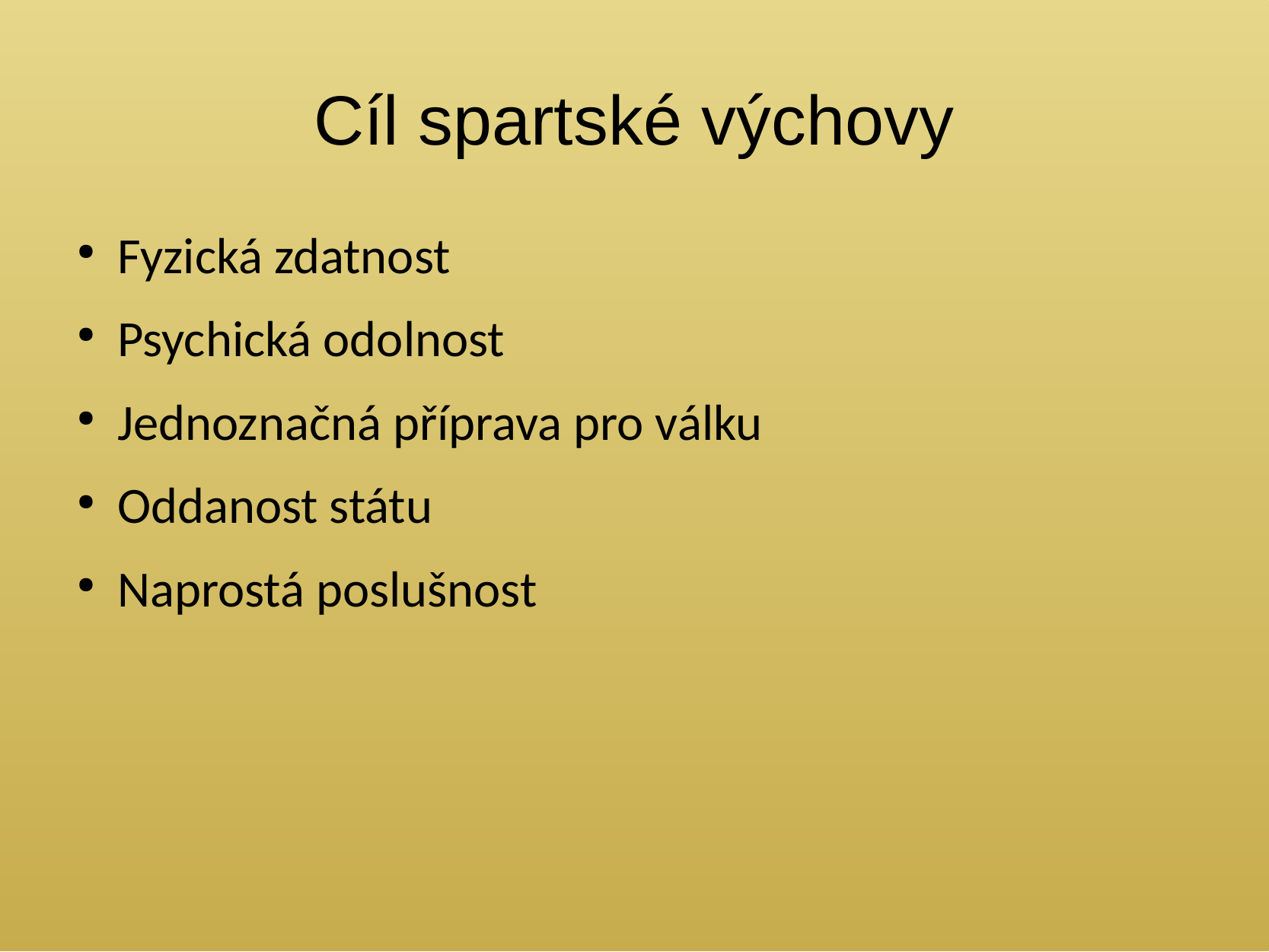

# Cíl spartské výchovy
Fyzická zdatnost
Psychická odolnost
Jednoznačná příprava pro válku
Oddanost státu
Naprostá poslušnost